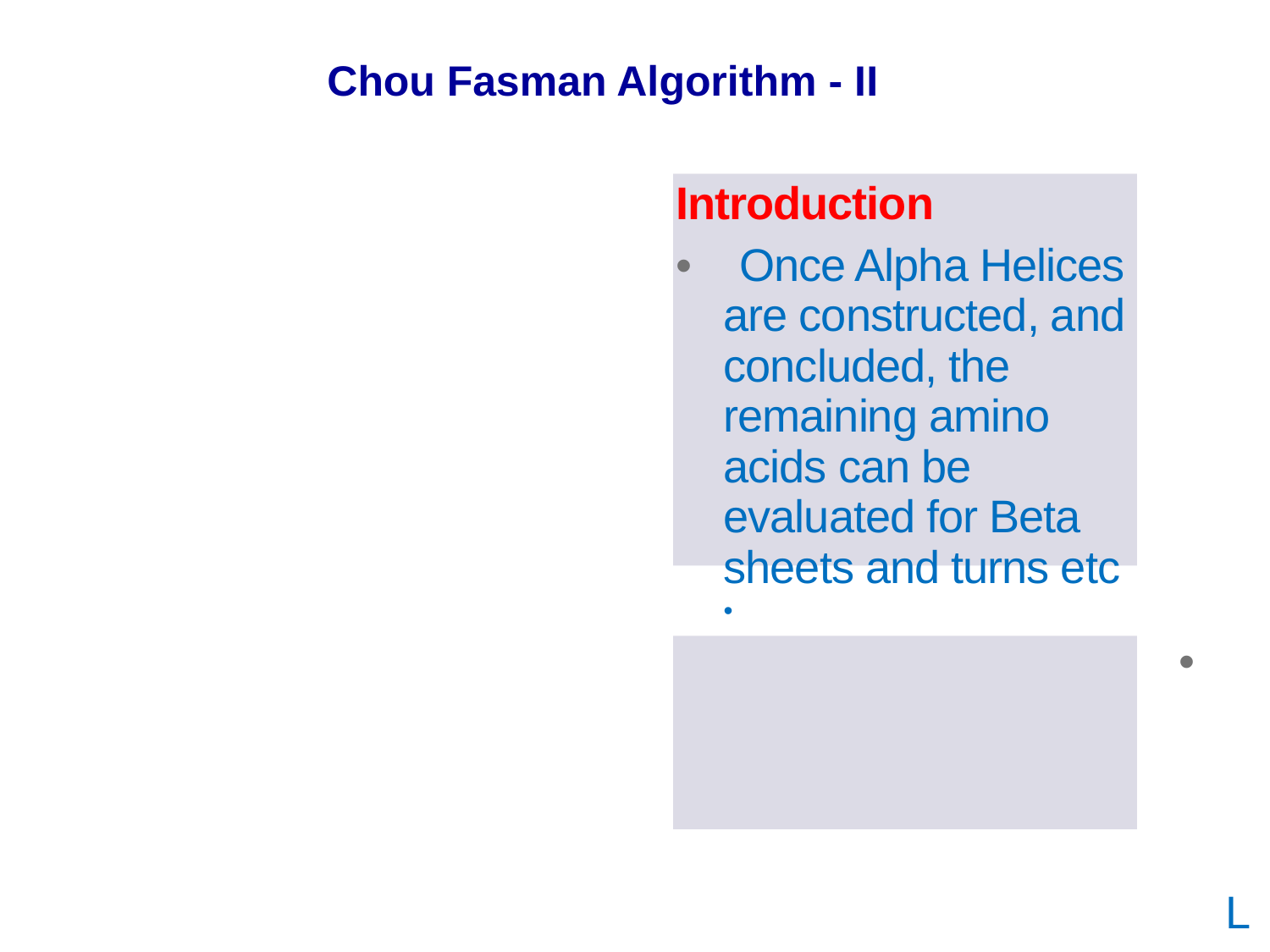

Chou Fasman Algorithm - II
Introduction
•    Once Alpha Helices are constructed, and concluded, the remaining amino acids can be evaluated for Beta sheets and turns etc •
•    Let’s see how Beta sheets are evaluated using Chou Fasman Algorithm